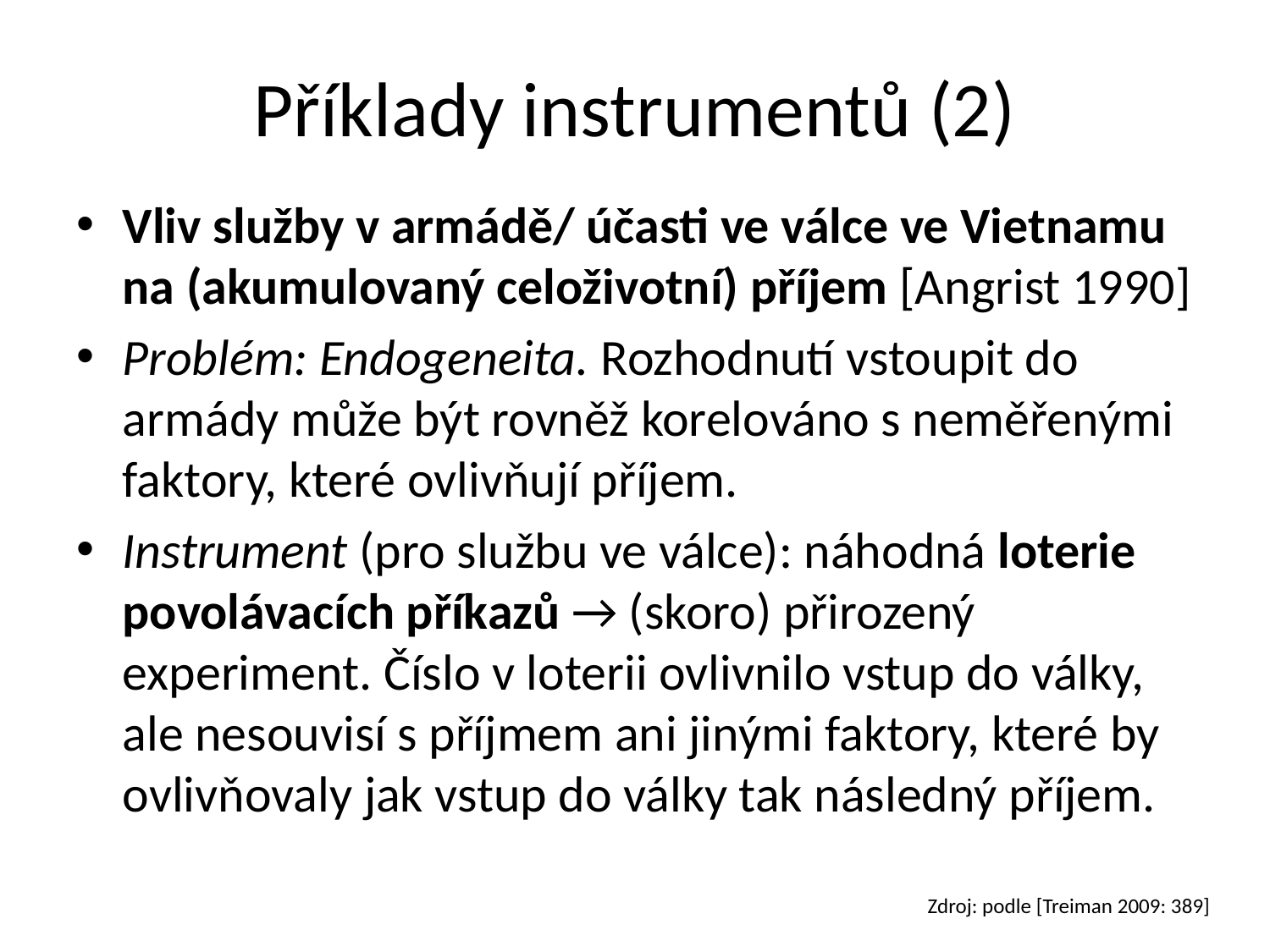

# Příklady instrumentů (2)
Vliv služby v armádě/ účasti ve válce ve Vietnamu na (akumulovaný celoživotní) příjem [Angrist 1990]
Problém: Endogeneita. Rozhodnutí vstoupit do armády může být rovněž korelováno s neměřenými faktory, které ovlivňují příjem.
Instrument (pro službu ve válce): náhodná loterie povolávacích příkazů → (skoro) přirozený experiment. Číslo v loterii ovlivnilo vstup do války, ale nesouvisí s příjmem ani jinými faktory, které by ovlivňovaly jak vstup do války tak následný příjem.
Zdroj: podle [Treiman 2009: 389]